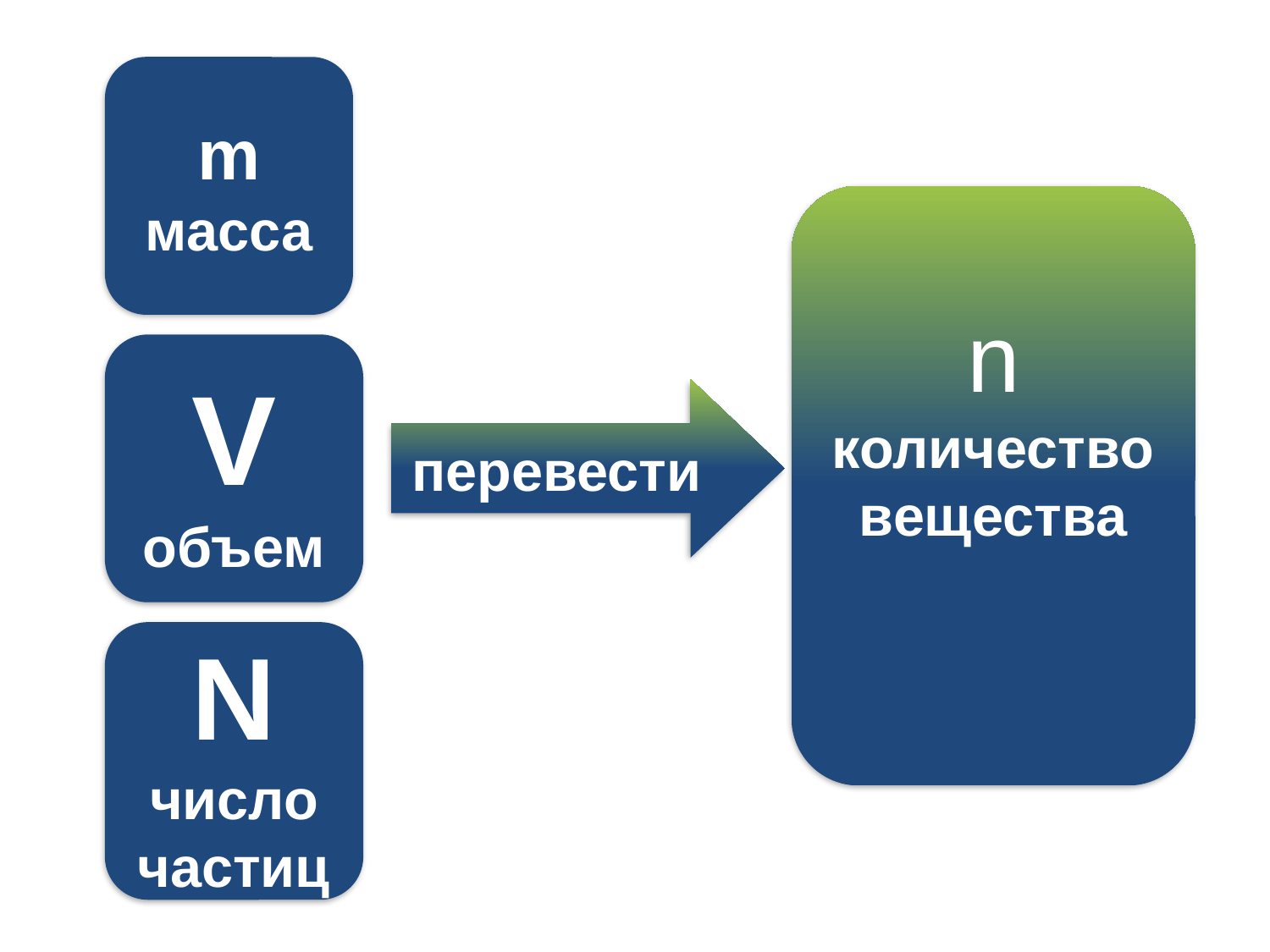

m
масса
n
количество вещества

V
объем
перевести
N
число частиц